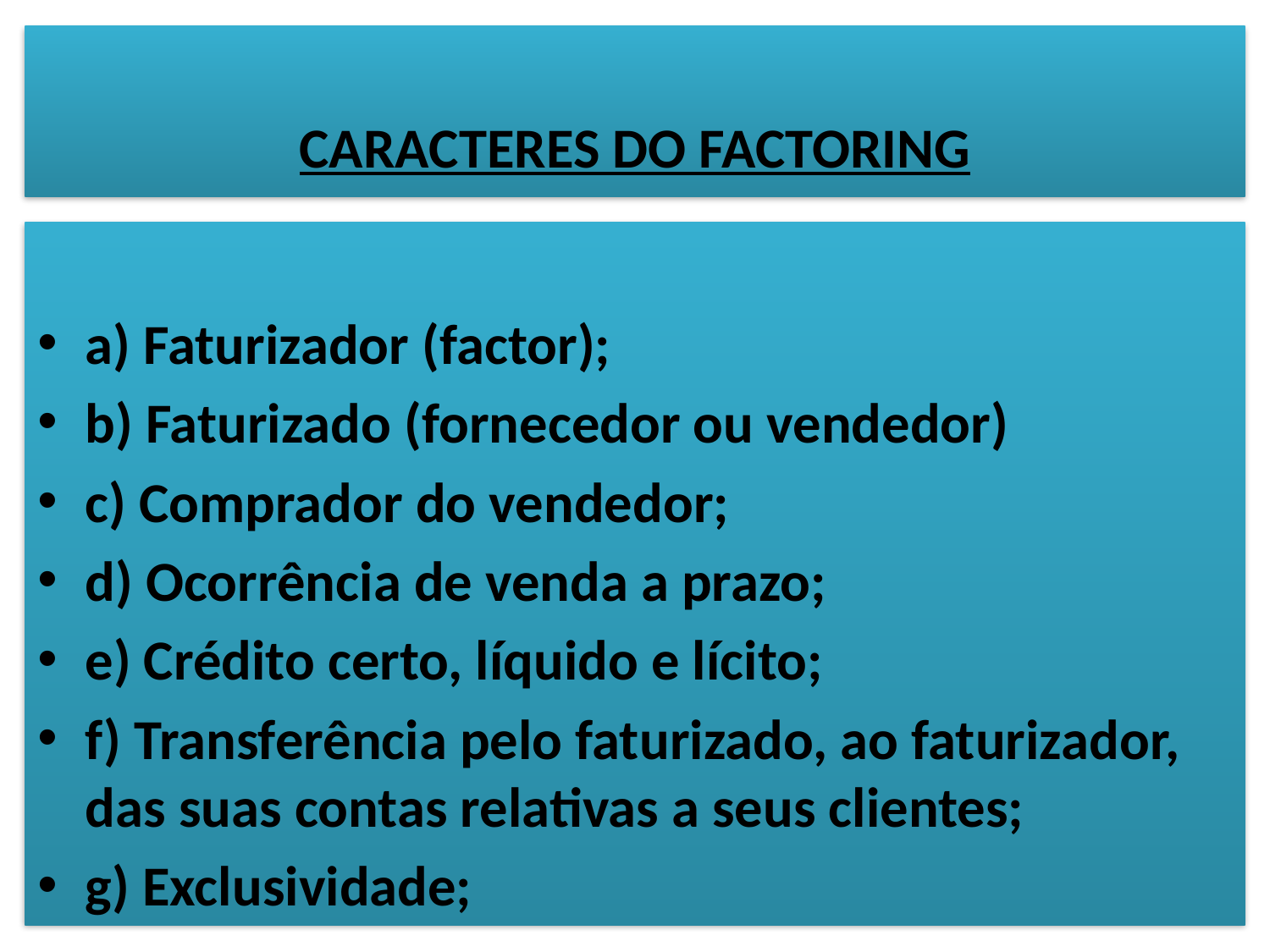

# CARACTERES DO FACTORING

a) Faturizador (factor);
b) Faturizado (fornecedor ou vendedor)
c) Comprador do vendedor;
d) Ocorrência de venda a prazo;
e) Crédito certo, líquido e lícito;
f) Transferência pelo faturizado, ao faturizador, das suas contas relativas a seus clientes;
g) Exclusividade;